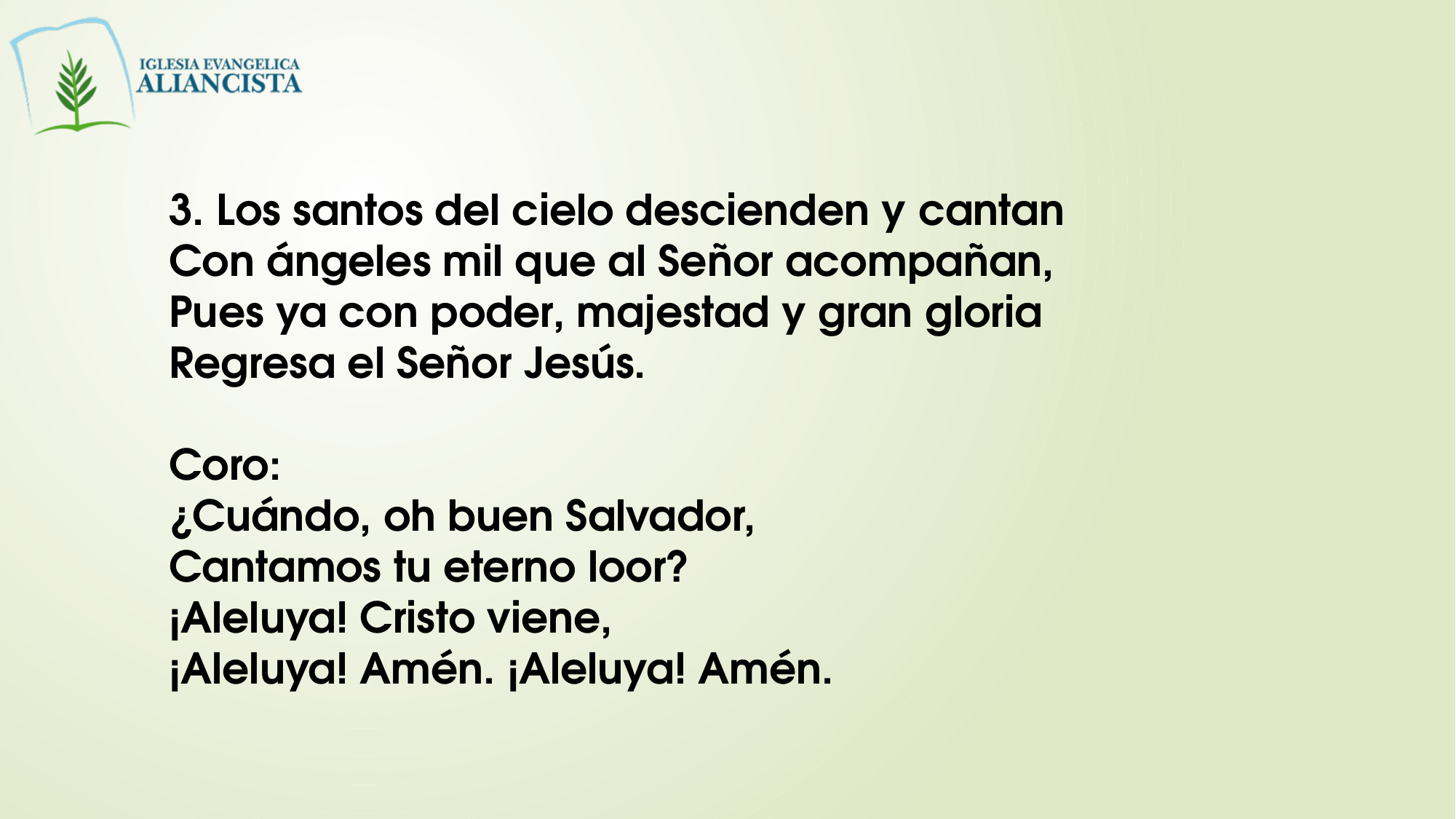

3. Los santos del cielo descienden y cantan
Con ángeles mil que al Señor acompañan,
Pues ya con poder, majestad y gran gloria
Regresa el Señor Jesús.

Coro:
¿Cuándo, oh buen Salvador,
Cantamos tu eterno loor?
¡Aleluya! Cristo viene,
¡Aleluya! Amén. ¡Aleluya! Amén.